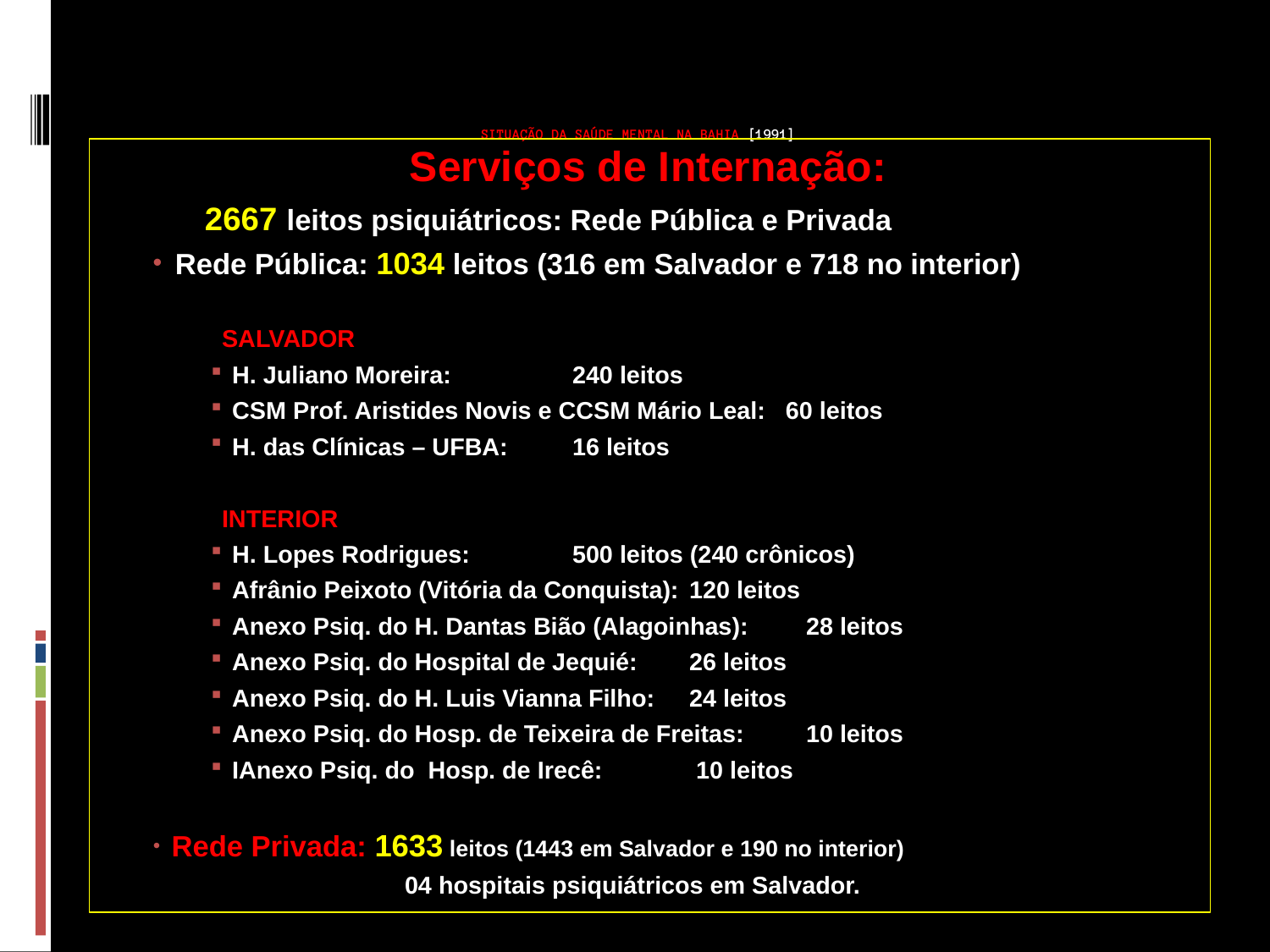

SITUAÇÃO DA SAÚDE MENTAL NA BAHIA [1991]  [1991]
 Serviços de Internação:
            2667 leitos psiquiátricos: Rede Pública e Privada
 Rede Pública: 1034 leitos (316 em Salvador e 718 no interior)

SALVADOR
H. Juliano Moreira: 			240 leitos
CSM Prof. Aristides Novis e CCSM Mário Leal:   60 leitos
H. das Clínicas – UFBA: 			16 leitos

INTERIOR
H. Lopes Rodrigues: 			500 leitos (240 crônicos)
Afrânio Peixoto (Vitória da Conquista):	120 leitos
Anexo Psiq. do H. Dantas Bião (Alagoinhas):	28 leitos
Anexo Psiq. do Hospital de Jequié:		26 leitos
Anexo Psiq. do H. Luis Vianna Filho:		24 leitos
Anexo Psiq. do Hosp. de Teixeira de Freitas:	10 leitos
IAnexo Psiq. do  Hosp. de Irecê:		 10 leitos

 Rede Privada: 1633 leitos (1443 em Salvador e 190 no interior)
                           04 hospitais psiquiátricos em Salvador.